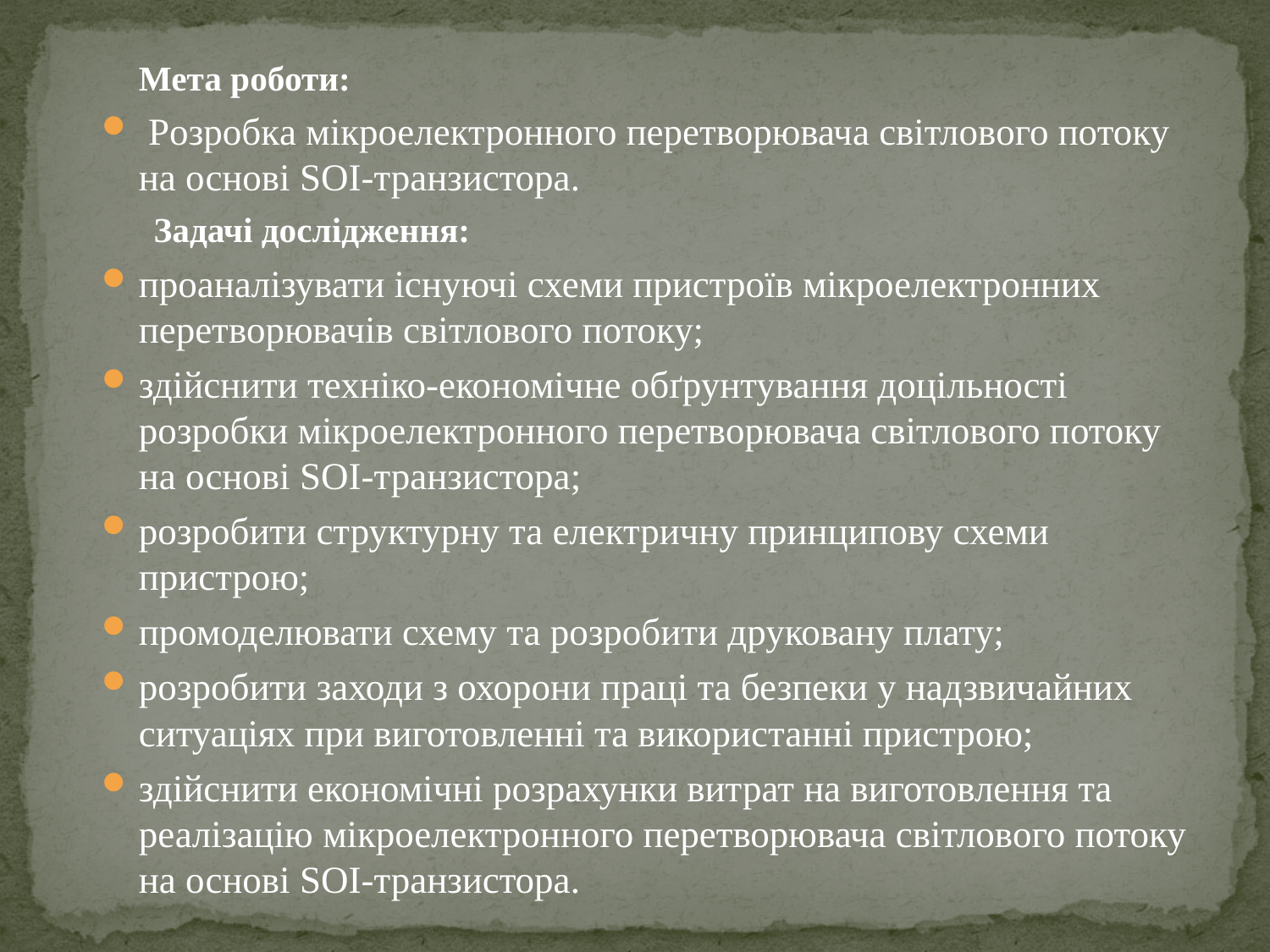

Мета роботи:
 Розробка мікроелектронного перетворювача світлового потоку на основі SOI-транзистора.
      Задачі дослідження:
проаналізувати існуючі схеми пристроїв мікроелектронних перетворювачів світлового потоку;
здійснити техніко-економічне обґрунтування доцільності розробки мікроелектронного перетворювача світлового потоку на основі SOI-транзистора;
розробити структурну та електричну принципову схеми пристрою;
промоделювати схему та розробити друковану плату;
розробити заходи з охорони праці та безпеки у надзвичайних ситуаціях при виготовленні та використанні пристрою;
здійснити економічні розрахунки витрат на виготовлення та реалізацію мікроелектронного перетворювача світлового потоку на основі SOI-транзистора.